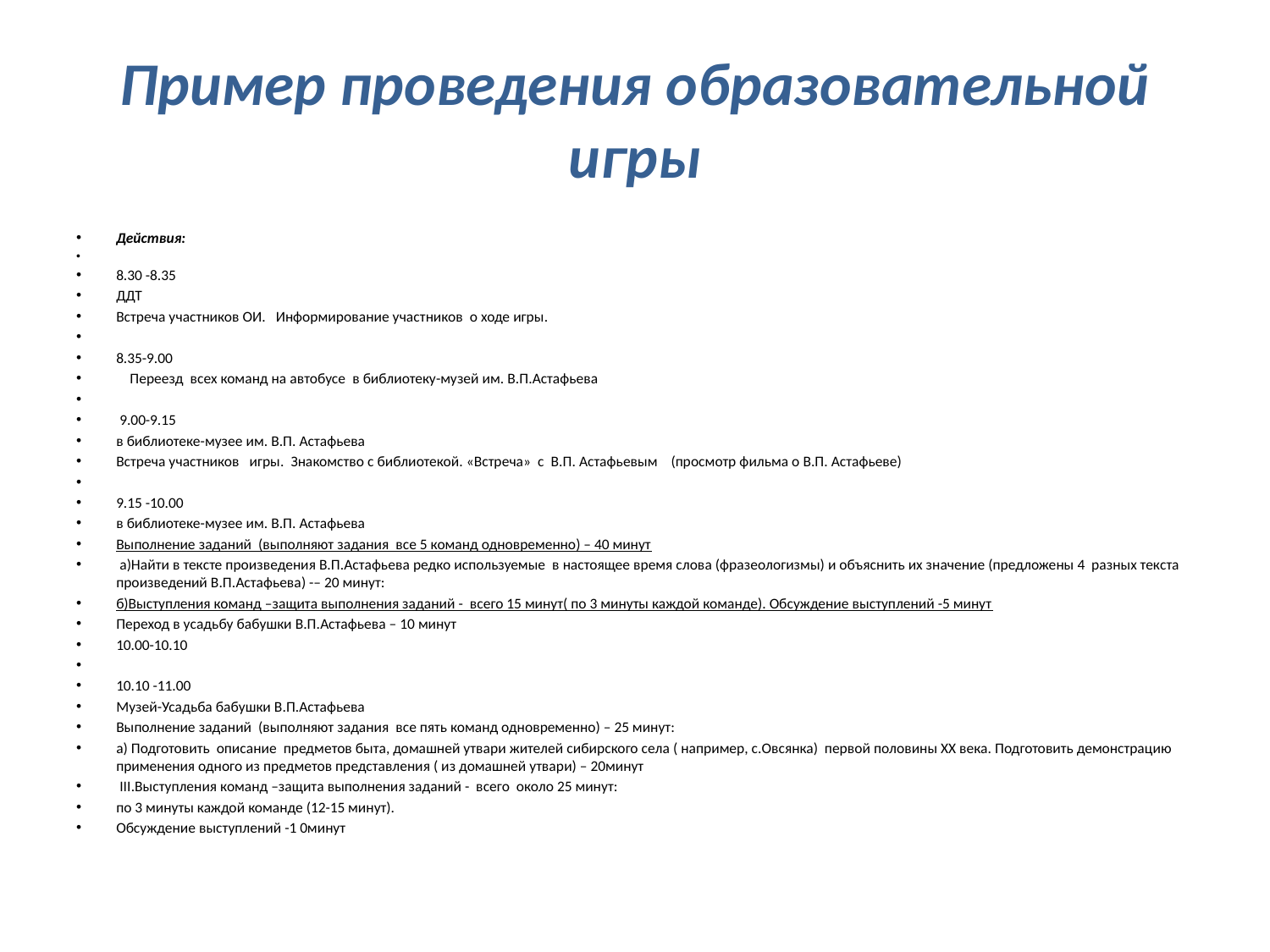

# Пример проведения образовательной игры
Действия:

8.30 -8.35
ДДТ
Встреча участников ОИ.   Информирование участников  о ходе игры.

8.35-9.00
    Переезд  всех команд на автобусе  в библиотеку-музей им. В.П.Астафьева

 9.00-9.15
в библиотеке-музее им. В.П. Астафьева
Встреча участников   игры.  Знакомство с библиотекой. «Встреча»  с  В.П. Астафьевым    (просмотр фильма о В.П. Астафьеве)

9.15 -10.00
в библиотеке-музее им. В.П. Астафьева
Выполнение заданий  (выполняют задания  все 5 команд одновременно) – 40 минут
 а)Найти в тексте произведения В.П.Астафьева редко используемые  в настоящее время слова (фразеологизмы) и объяснить их значение (предложены 4  разных текста  произведений В.П.Астафьева) -– 20 минут:
б)Выступления команд –защита выполнения заданий -  всего 15 минут( по 3 минуты каждой команде). Обсуждение выступлений -5 минут
Переход в усадьбу бабушки В.П.Астафьева – 10 минут
10.00-10.10

10.10 -11.00
Музей-Усадьба бабушки В.П.Астафьева
Выполнение заданий  (выполняют задания  все пять команд одновременно) – 25 минут:
а) Подготовить  описание  предметов быта, домашней утвари жителей сибирского села ( например, с.Овсянка)  первой половины XX века. Подготовить демонстрацию применения одного из предметов представления ( из домашней утвари) – 20минут
 III.Выступления команд –защита выполнения заданий -  всего  около 25 минут:
по 3 минуты каждой команде (12-15 минут).
Обсуждение выступлений -1 0минут